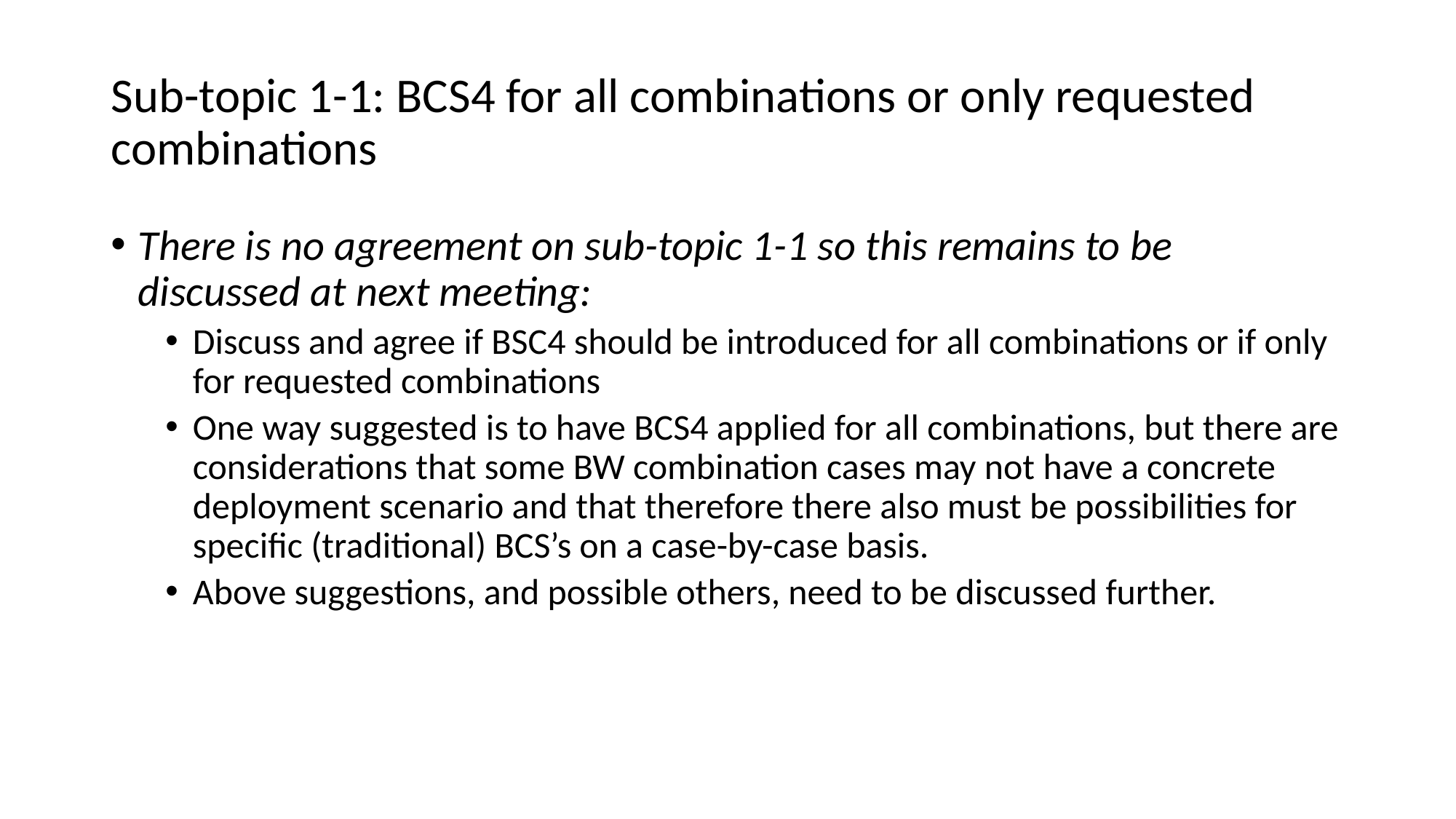

# Sub-topic 1-1: BCS4 for all combinations or only requested combinations
There is no agreement on sub-topic 1-1 so this remains to be discussed at next meeting:
Discuss and agree if BSC4 should be introduced for all combinations or if only for requested combinations
One way suggested is to have BCS4 applied for all combinations, but there are considerations that some BW combination cases may not have a concrete deployment scenario and that therefore there also must be possibilities for specific (traditional) BCS’s on a case-by-case basis.
Above suggestions, and possible others, need to be discussed further.